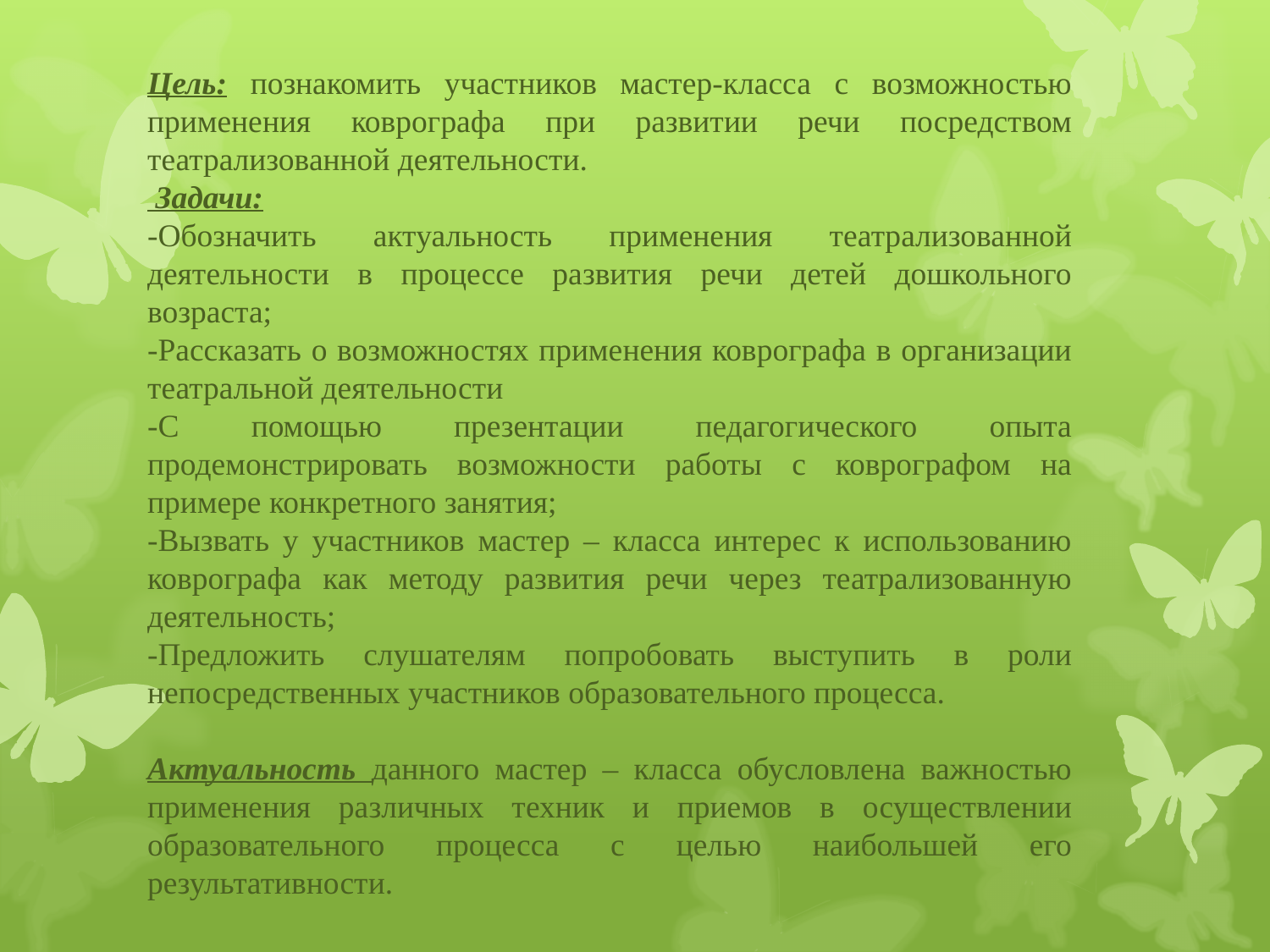

Цель: познакомить участников мастер-класса с возможностью применения коврографа при развитии речи посредством театрализованной деятельности.
 Задачи:
-Обозначить актуальность применения театрализованной деятельности в процессе развития речи детей дошкольного возраста;
-Рассказать о возможностях применения коврографа в организации театральной деятельности
-С помощью презентации педагогического опыта продемонстрировать возможности работы с коврографом на примере конкретного занятия;
-Вызвать у участников мастер – класса интерес к использованию коврографа как методу развития речи через театрализованную деятельность;
-Предложить слушателям попробовать выступить в роли непосредственных участников образовательного процесса.

Актуальность данного мастер – класса обусловлена важностью применения различных техник и приемов в осуществлении образовательного процесса с целью наибольшей его результативности.